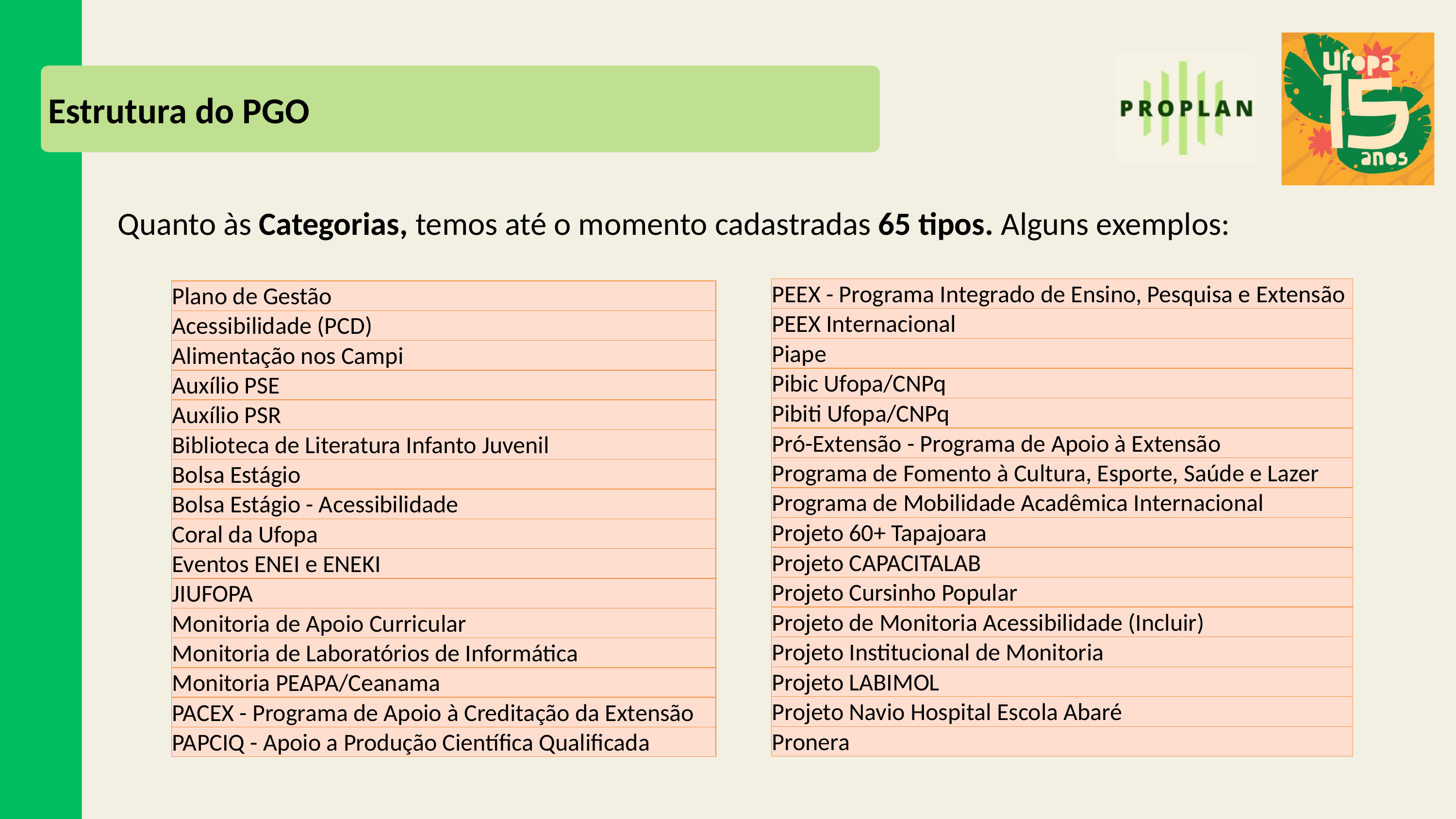

Estrutura do PGO
Quanto às Categorias, temos até o momento cadastradas 65 tipos. Alguns exemplos:
| PEEX - Programa Integrado de Ensino, Pesquisa e Extensão |
| --- |
| PEEX Internacional |
| Piape |
| Pibic Ufopa/CNPq |
| Pibiti Ufopa/CNPq |
| Pró-Extensão - Programa de Apoio à Extensão |
| Programa de Fomento à Cultura, Esporte, Saúde e Lazer |
| Programa de Mobilidade Acadêmica Internacional |
| Projeto 60+ Tapajoara |
| Projeto CAPACITALAB |
| Projeto Cursinho Popular |
| Projeto de Monitoria Acessibilidade (Incluir) |
| Projeto Institucional de Monitoria |
| Projeto LABIMOL |
| Projeto Navio Hospital Escola Abaré |
| Pronera |
| Plano de Gestão |
| --- |
| Acessibilidade (PCD) |
| Alimentação nos Campi |
| Auxílio PSE |
| Auxílio PSR |
| Biblioteca de Literatura Infanto Juvenil |
| Bolsa Estágio |
| Bolsa Estágio - Acessibilidade |
| Coral da Ufopa |
| Eventos ENEI e ENEKI |
| JIUFOPA |
| Monitoria de Apoio Curricular |
| Monitoria de Laboratórios de Informática |
| Monitoria PEAPA/Ceanama |
| PACEX - Programa de Apoio à Creditação da Extensão |
| PAPCIQ - Apoio a Produção Científica Qualificada |